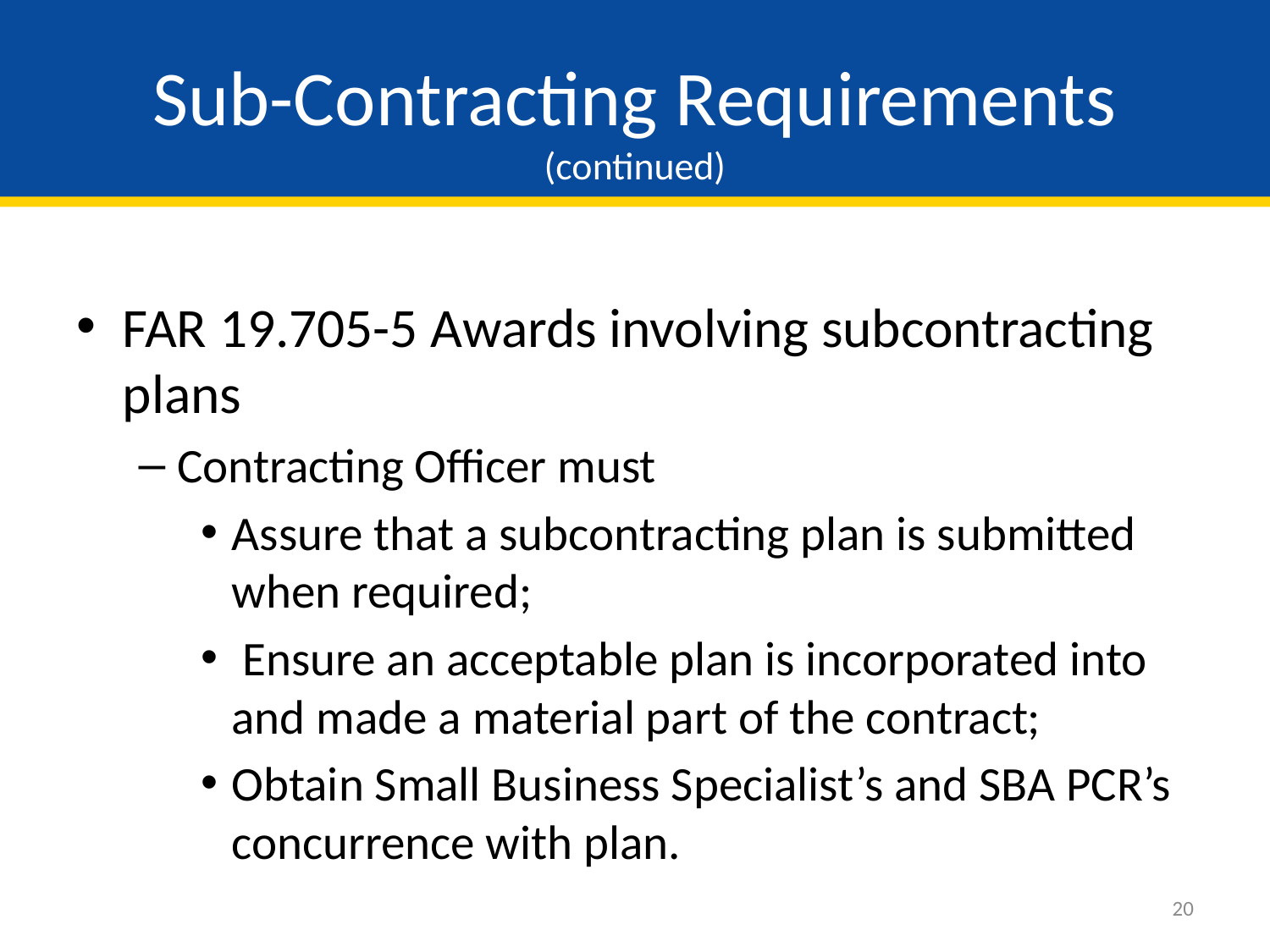

# Sub-Contracting Requirements (continued)
FAR 19.705-5 Awards involving subcontracting plans
Contracting Officer must
Assure that a subcontracting plan is submitted when required;
 Ensure an acceptable plan is incorporated into and made a material part of the contract;
Obtain Small Business Specialist’s and SBA PCR’s concurrence with plan.

20